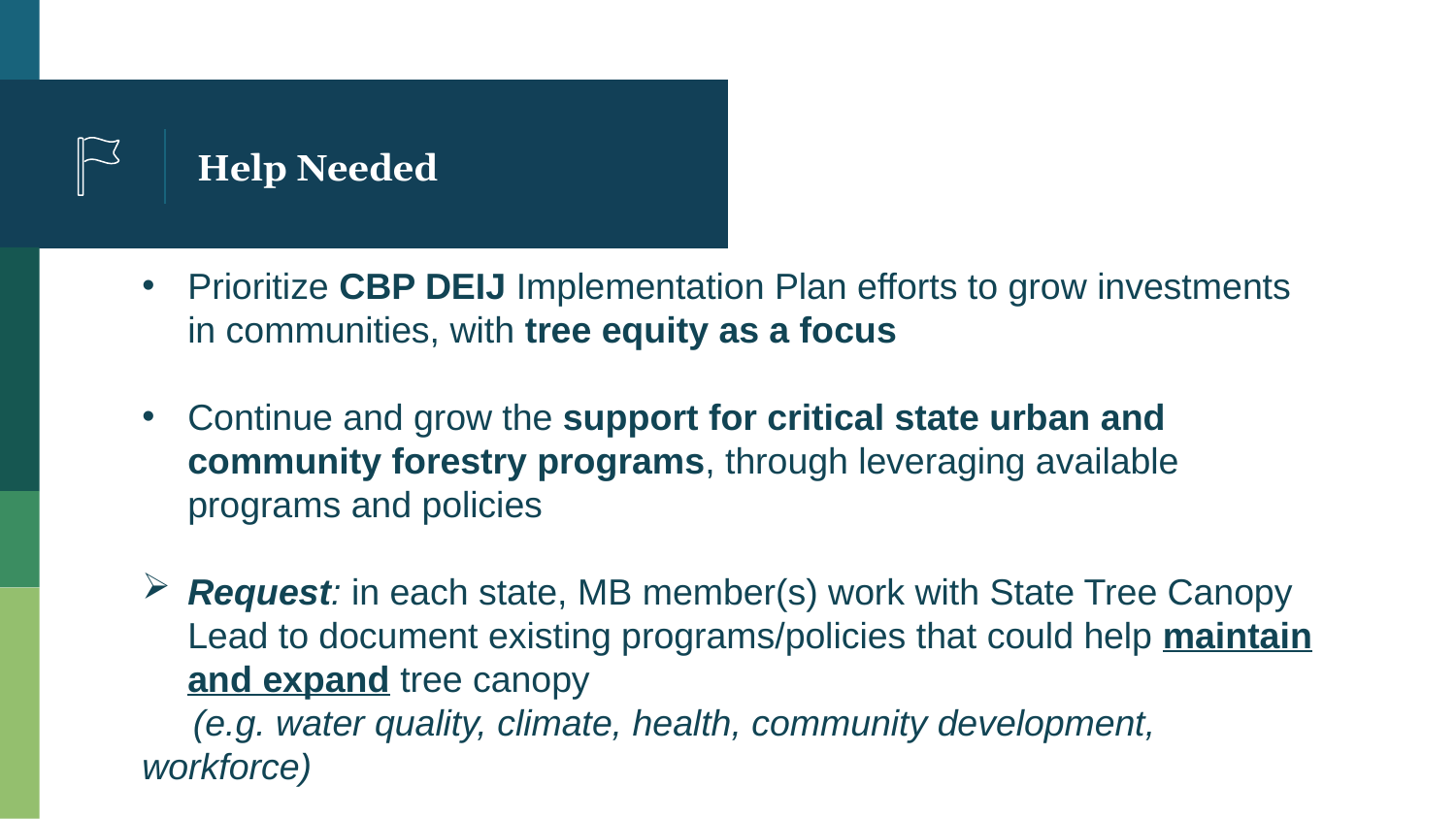

# Help Needed

Prioritize CBP DEIJ Implementation Plan efforts to grow investments in communities, with tree equity as a focus

Continue and grow the support for critical state urban and community forestry programs, through leveraging available programs and policies

Request: in each state, MB member(s) work with State Tree Canopy Lead to document existing programs/policies that could help maintain and expand tree canopy
     (e.g. water quality, climate, health, community development, workforce)

Participate in the Funding & Policy Roundtable and next Summit